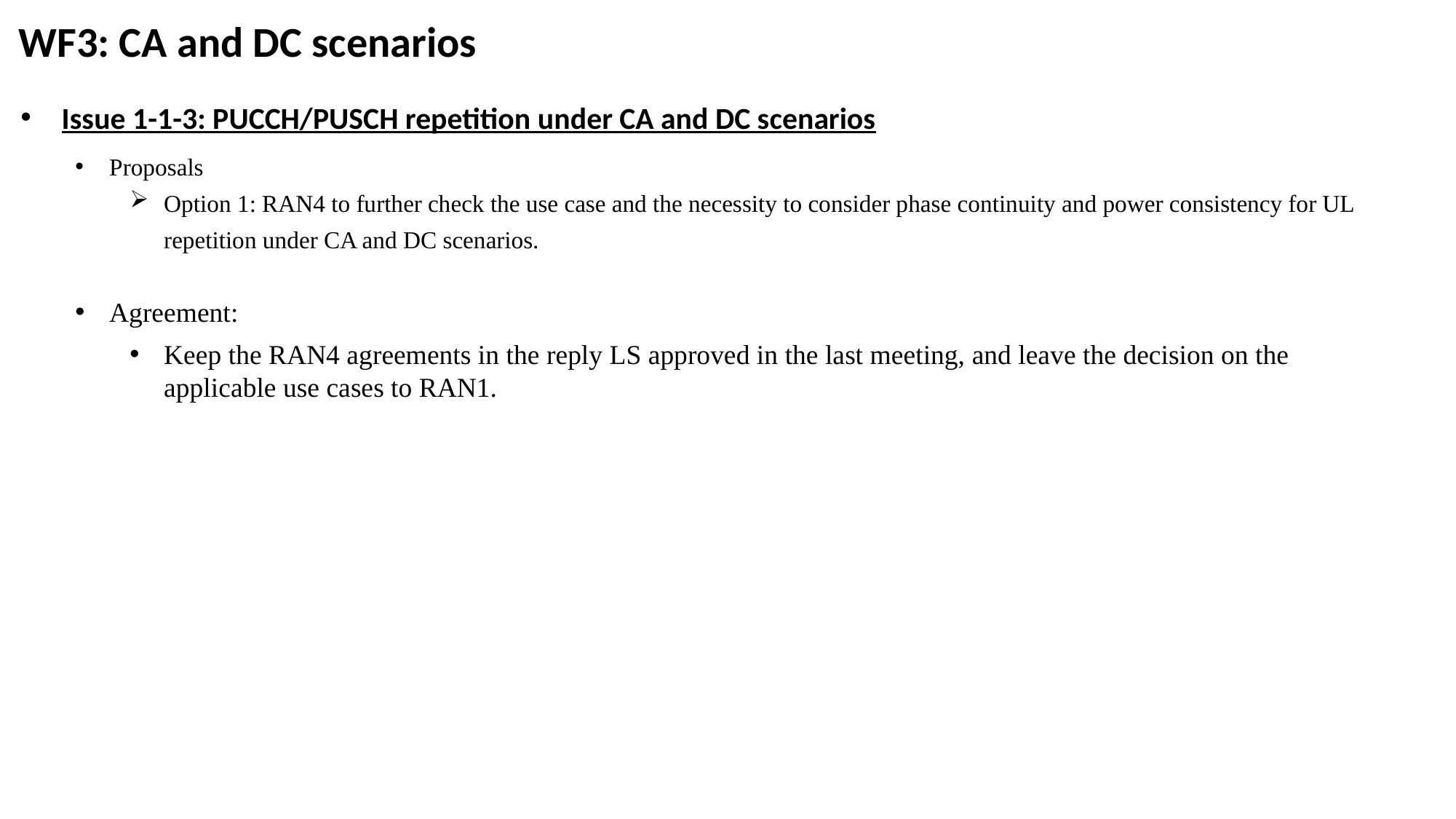

# WF3: CA and DC scenarios
Issue 1-1-3: PUCCH/PUSCH repetition under CA and DC scenarios
Proposals
Option 1: RAN4 to further check the use case and the necessity to consider phase continuity and power consistency for UL repetition under CA and DC scenarios.

Agreement:
Keep the RAN4 agreements in the reply LS approved in the last meeting, and leave the decision on the applicable use cases to RAN1.